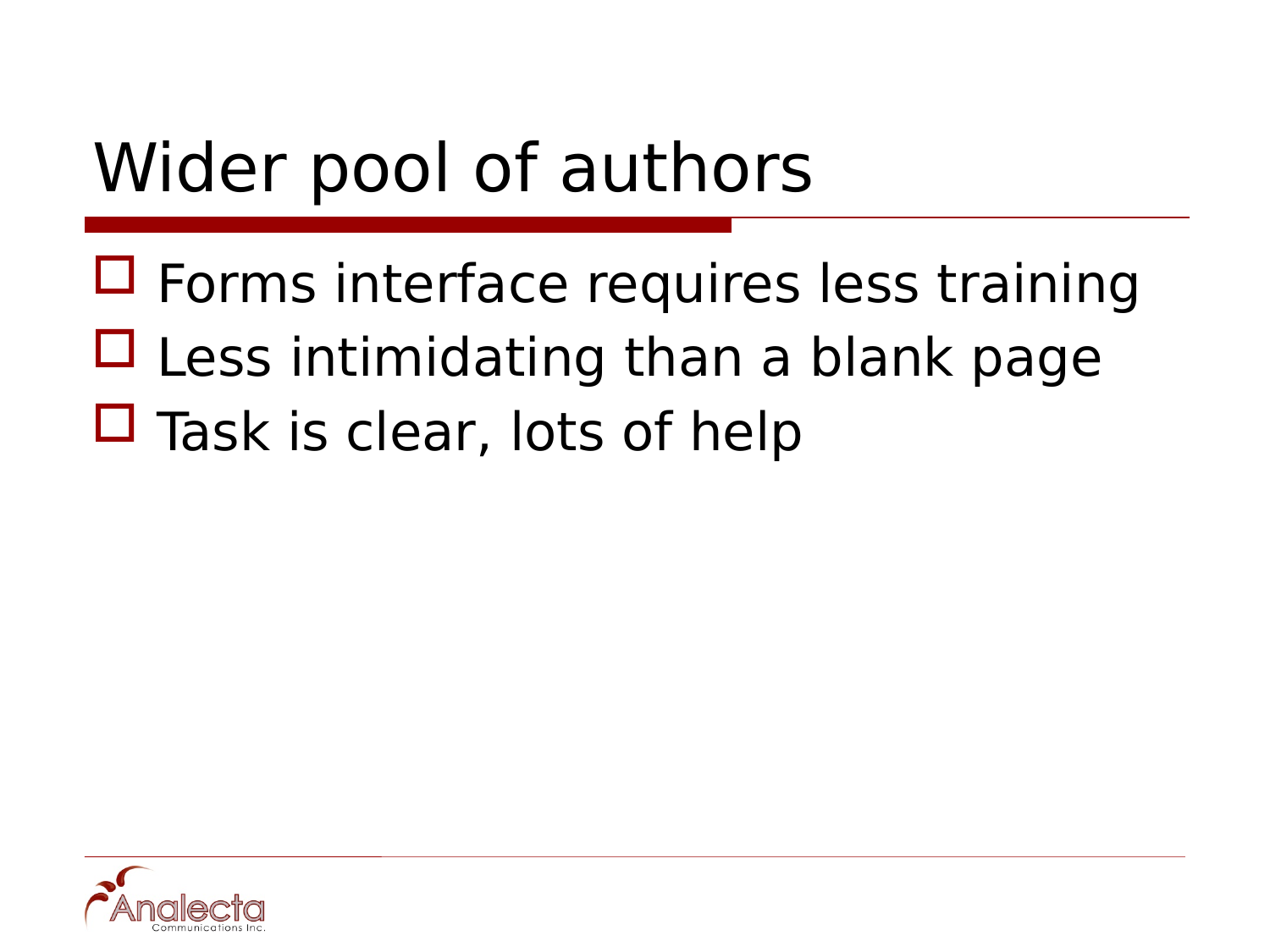

# Wider pool of authors
Forms interface requires less training
Less intimidating than a blank page
Task is clear, lots of help